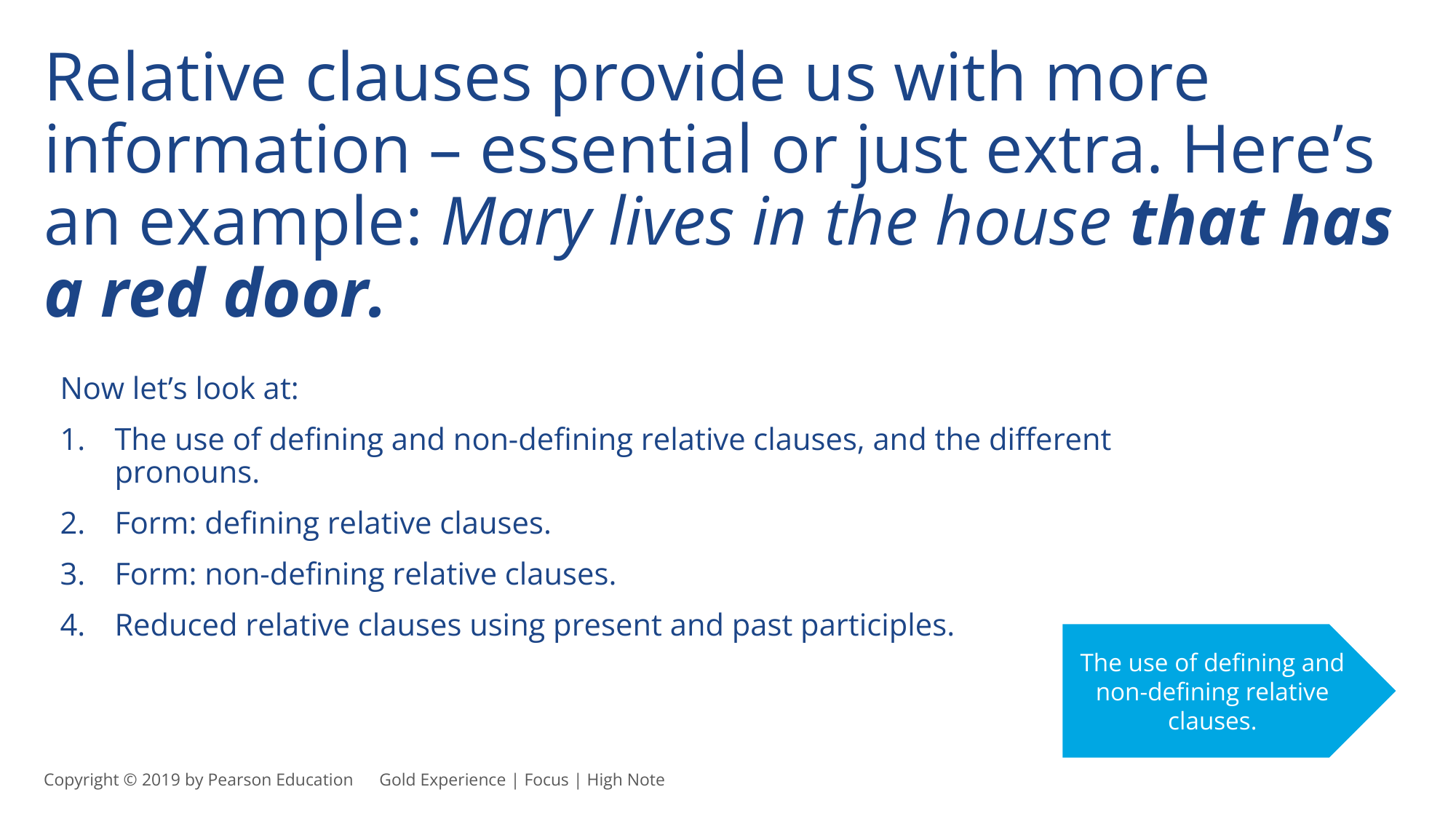

Relative clauses provide us with more information – essential or just extra. Here’s an example: Mary lives in the house that has a red door.
Now let’s look at:
The use of defining and non-defining relative clauses, and the different pronouns.
Form: defining relative clauses.
Form: non-defining relative clauses.
Reduced relative clauses using present and past participles.

The use of defining and non-defining relative clauses.
Copyright © 2019 by Pearson Education      Gold Experience | Focus | High Note